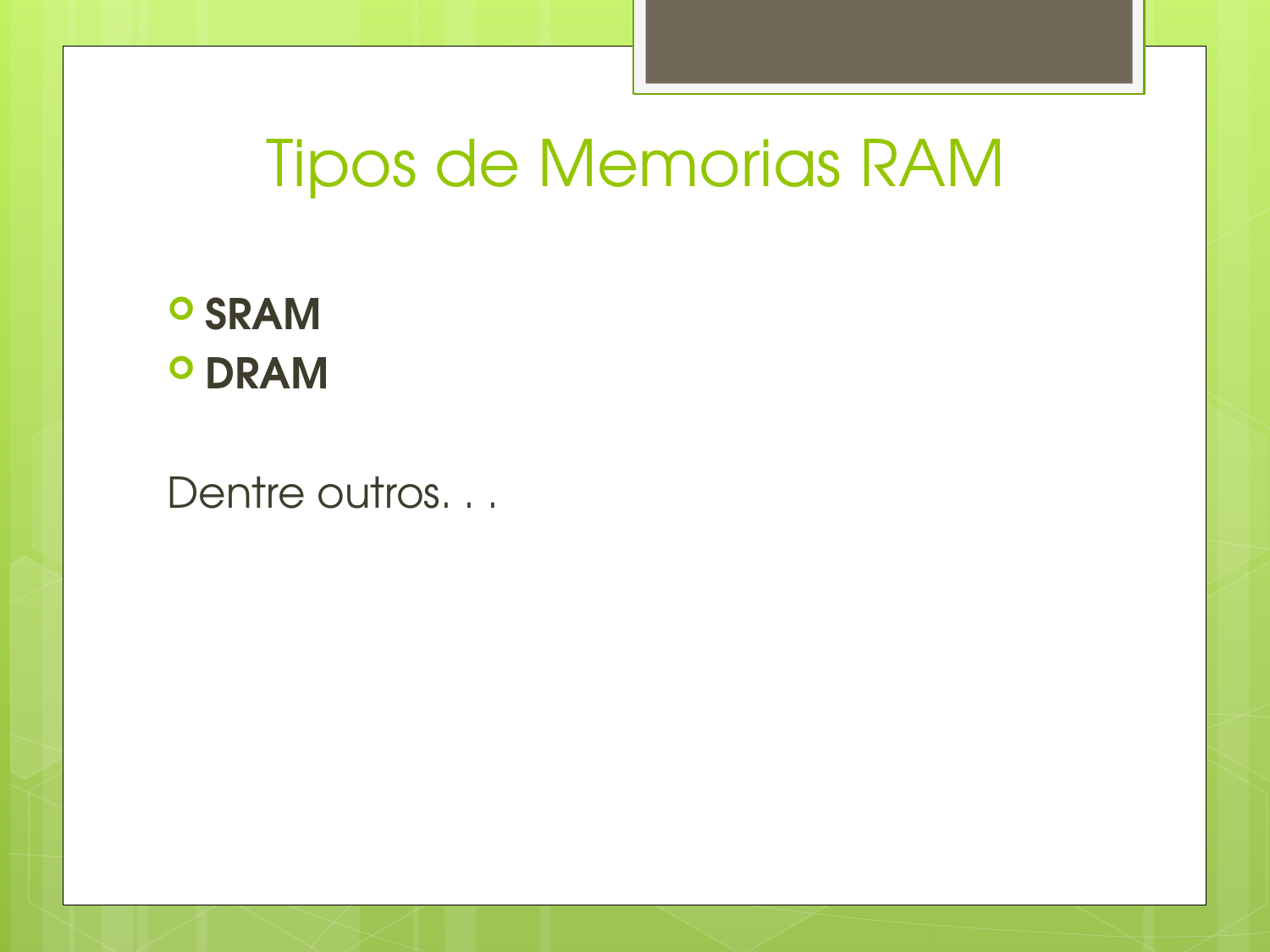

# Tipos de Memorias RAM

SRAM
DRAM

Dentre outros. . .